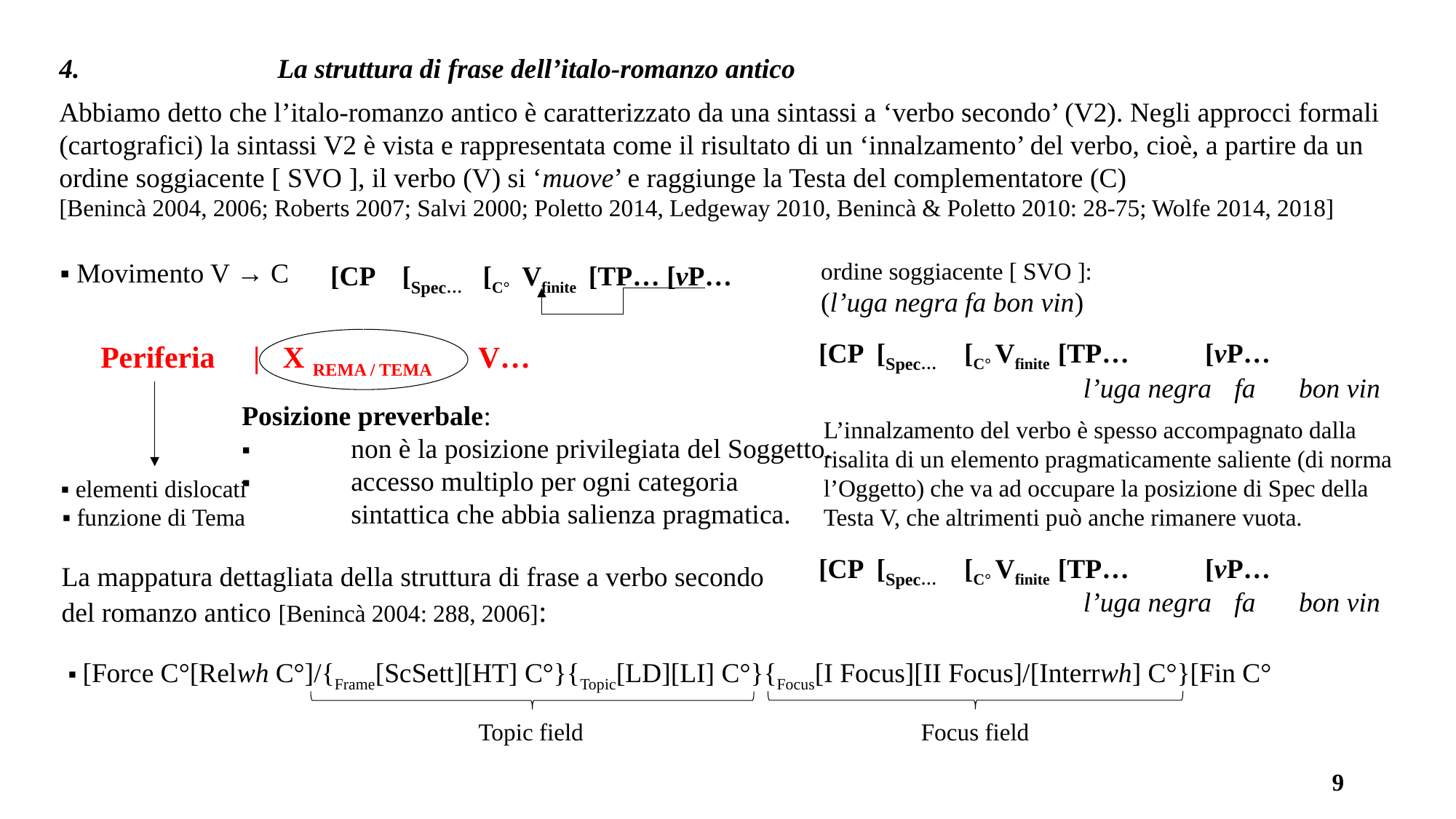

4.		La struttura di frase dell’italo-romanzo antico

Abbiamo detto che l’italo-romanzo antico è caratterizzato da una sintassi a ‘verbo secondo’ (V2). Negli approcci formali
(cartografici) la sintassi V2 è vista e rappresentata come il risultato di un ‘innalzamento’ del verbo, cioè, a partire da un
ordine soggiacente [ SVO ], il verbo (V) si ‘muove’ e raggiunge la Testa del complementatore (C)
[Benincà 2004, 2006; Roberts 2007; Salvi 2000; Poletto 2014, Ledgeway 2010, Benincà & Poletto 2010: 28-75; Wolfe 2014, 2018]
ordine soggiacente [ SVO ]:
(l’uga negra fa bon vin)
[CP    [Spec…   [C°   Vfinite   [TP… [vP…
▪ Movimento V → C
[CP  [Spec…    [C° Vfinite  [TP…           [vP…

     Periferia     |   X rema / tema      V…
l’uga negra
fa
bon vin
Posizione preverbale:
▪ 	non è la posizione privilegiata del Soggetto.
▪ 	accesso multiplo per ogni categoria
	sintattica che abbia salienza pragmatica.
L’innalzamento del verbo è spesso accompagnato dalla
risalita di un elemento pragmaticamente saliente (di norma
l’Oggetto) che va ad occupare la posizione di Spec della
Testa V, che altrimenti può anche rimanere vuota.
▪ elementi dislocati
▪ funzione di Tema

[CP  [Spec…    [C° Vfinite  [TP…           [vP…
La mappatura dettagliata della struttura di frase a verbo secondo
del romanzo antico [Benincà 2004: 288, 2006]:

l’uga negra
fa
bon vin

▪ [Force C°[Relwh C°]/{Frame[ScSett][HT] C°}{Topic[LD][LI] C°}{Focus[I Focus][II Focus]/[Interrwh] C°}[Fin C°
Topic field
Focus field

9